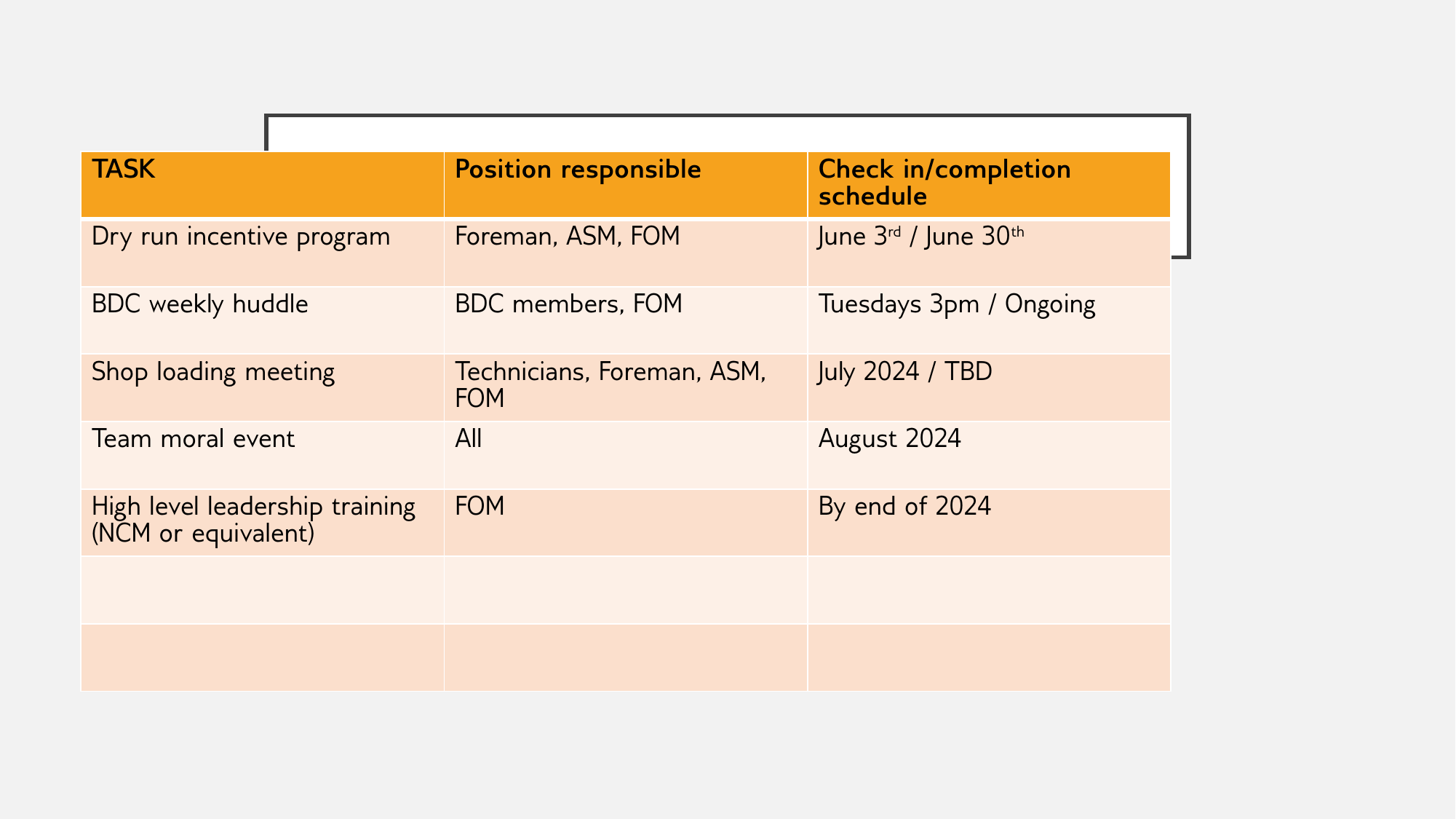

# SWOT Analysis- Action Plan
| TASK | Position responsible | Check in/completion schedule |
| --- | --- | --- |
| Dry run incentive program | Foreman, ASM, FOM | June 3rd / June 30th |
| BDC weekly huddle | BDC members, FOM | Tuesdays 3pm / Ongoing |
| Shop loading meeting | Technicians, Foreman, ASM, FOM | July 2024 / TBD |
| Team moral event | All | August 2024 |
| High level leadership training (NCM or equivalent) | FOM | By end of 2024 |
|  |  |  |
|  |  |  |